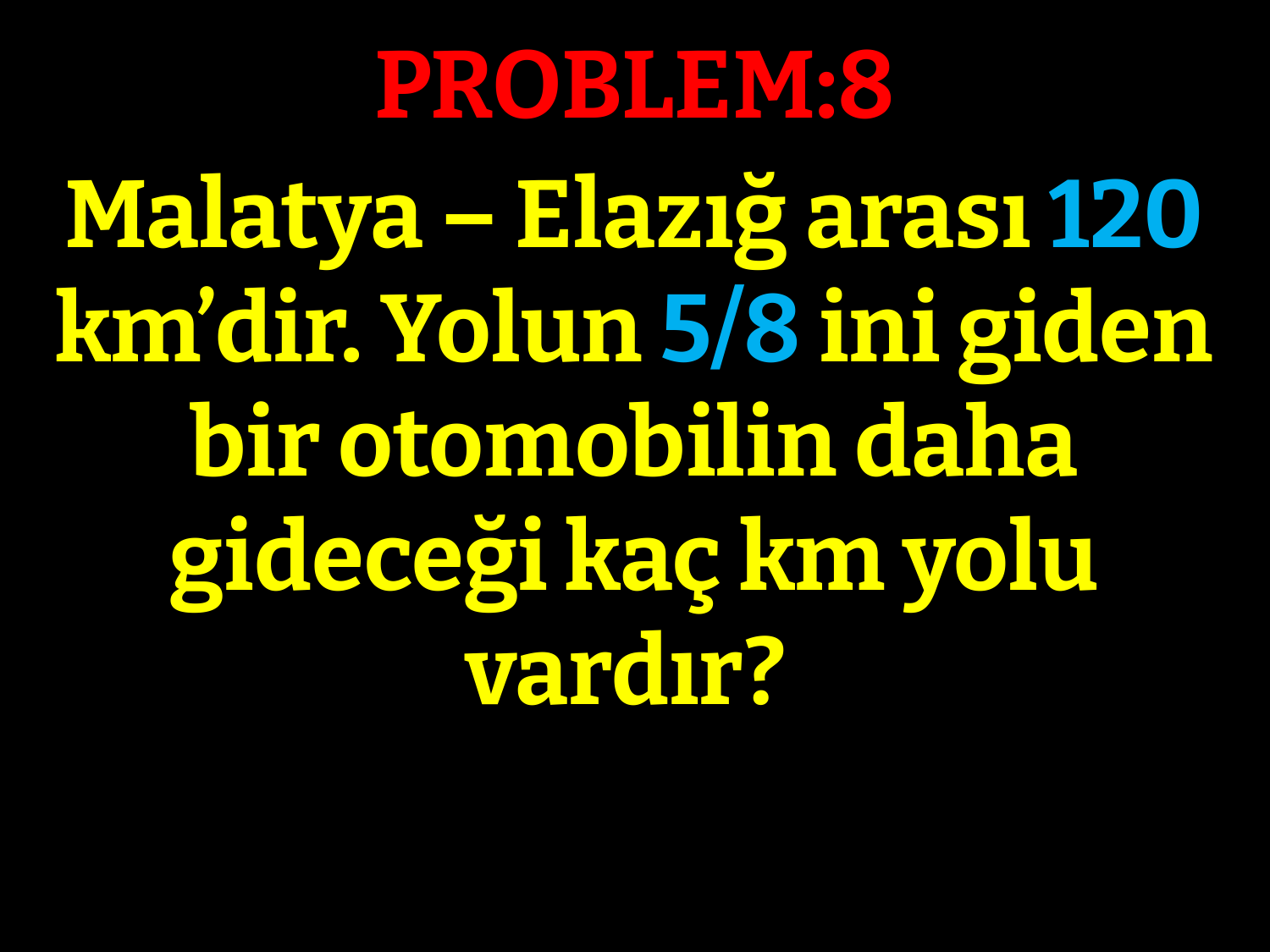

PROBLEM:8
Malatya – Elazığ arası 120 km’dir. Yolun 5/8 ini giden bir otomobilin daha gideceği kaç km yolu vardır?
#